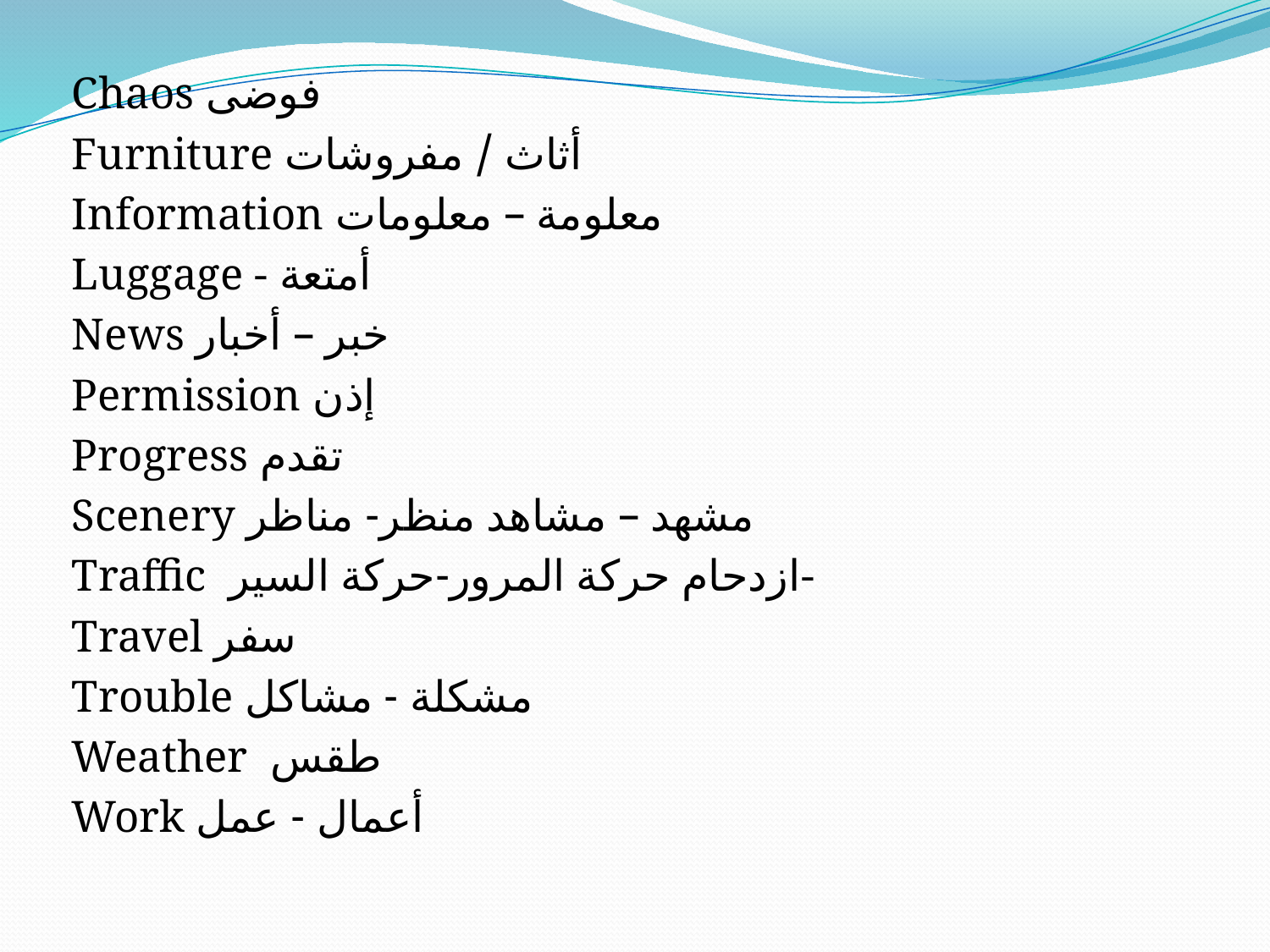

Chaos فوضى
Furniture أثاث / مفروشات
Information معلومة – معلومات
Luggage - أمتعة
News خبر – أخبار
Permission إذن
Progress تقدم
Scenery مشهد – مشاهد منظر- مناظر
Traffic  ازدحام حركة المرور-حركة السير-
Travel سفر
Trouble مشكلة - مشاكل
Weather  طقس
Work أعمال - عمل